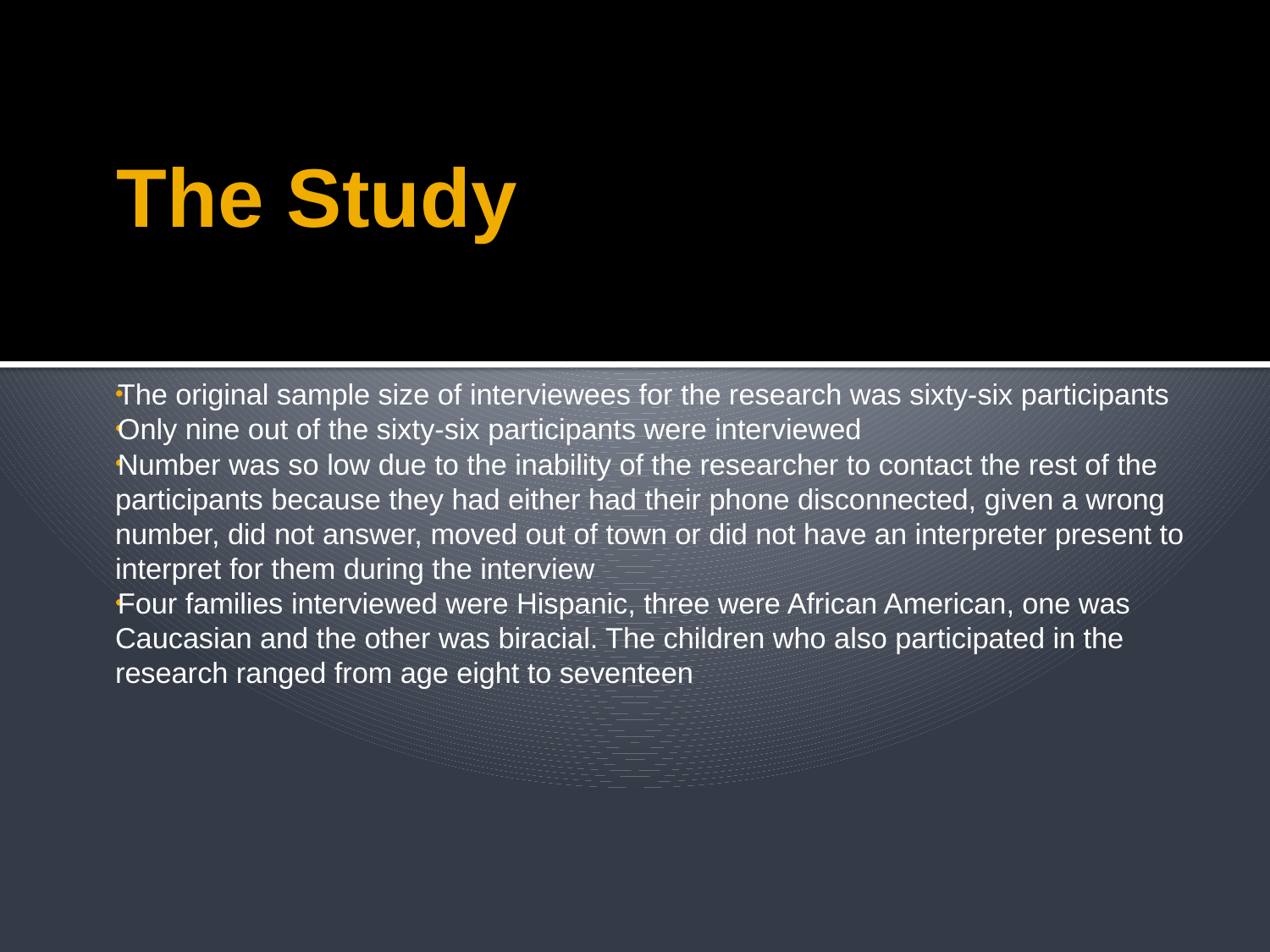

# The Study
The original sample size of interviewees for the research was sixty-six participants
Only nine out of the sixty-six participants were interviewed
Number was so low due to the inability of the researcher to contact the rest of the participants because they had either had their phone disconnected, given a wrong number, did not answer, moved out of town or did not have an interpreter present to interpret for them during the interview
Four families interviewed were Hispanic, three were African American, one was Caucasian and the other was biracial. The children who also participated in the research ranged from age eight to seventeen